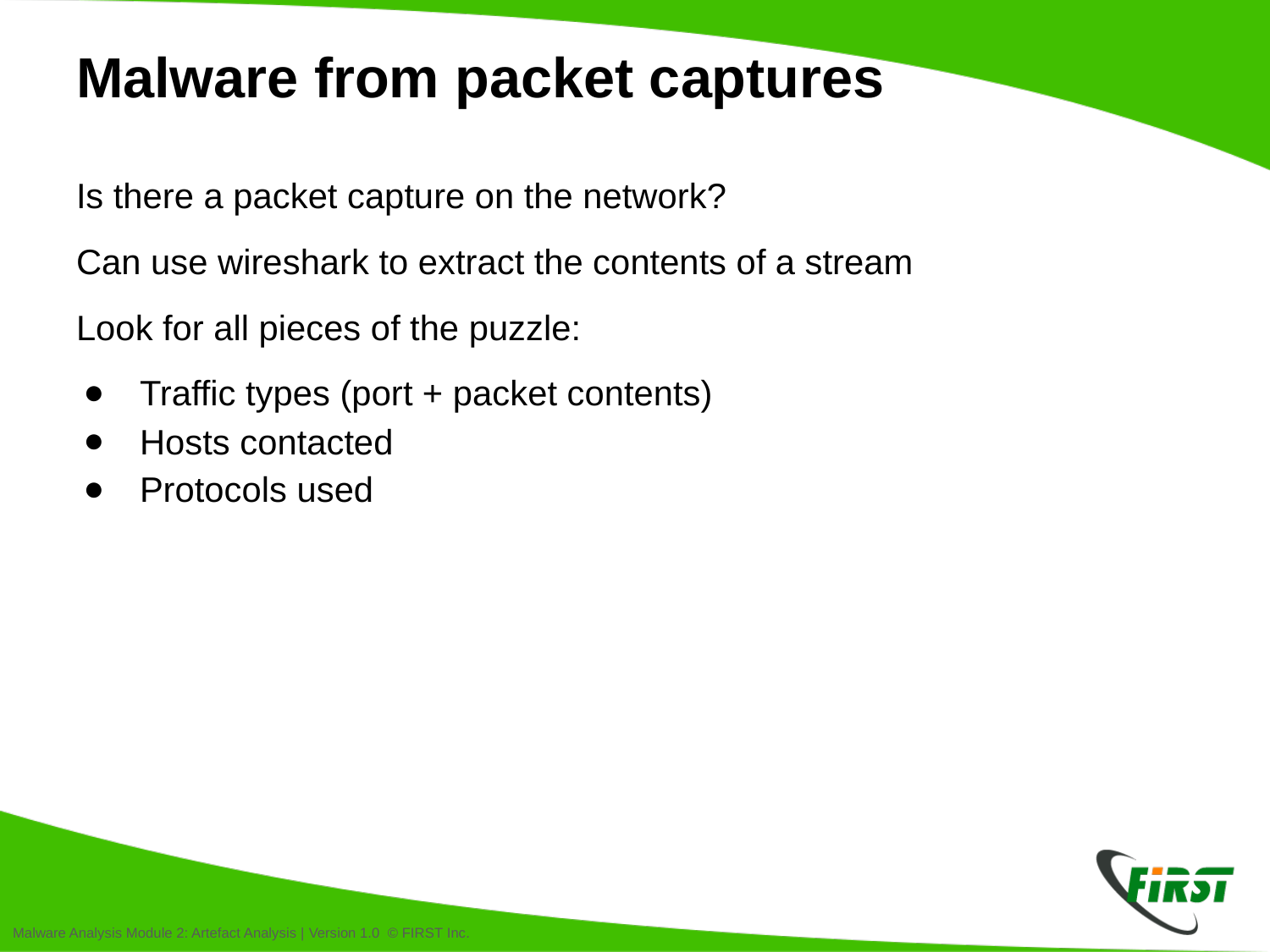

# Malware from packet captures
Is there a packet capture on the network?
Can use wireshark to extract the contents of a stream
Look for all pieces of the puzzle:
Traffic types (port + packet contents)
Hosts contacted
Protocols used